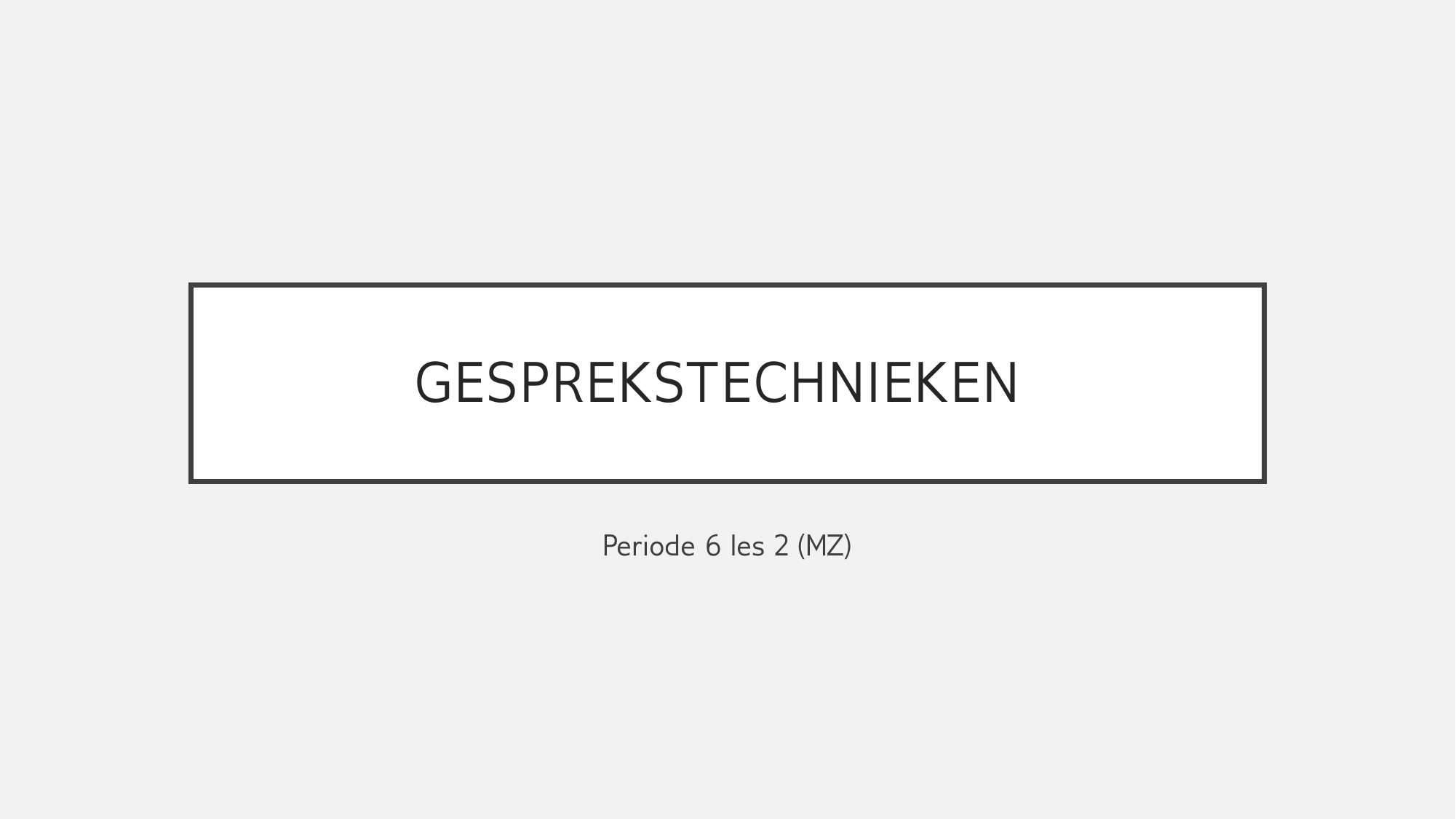

# Gesprekstechnieken
Periode 6 les 2 (MZ)